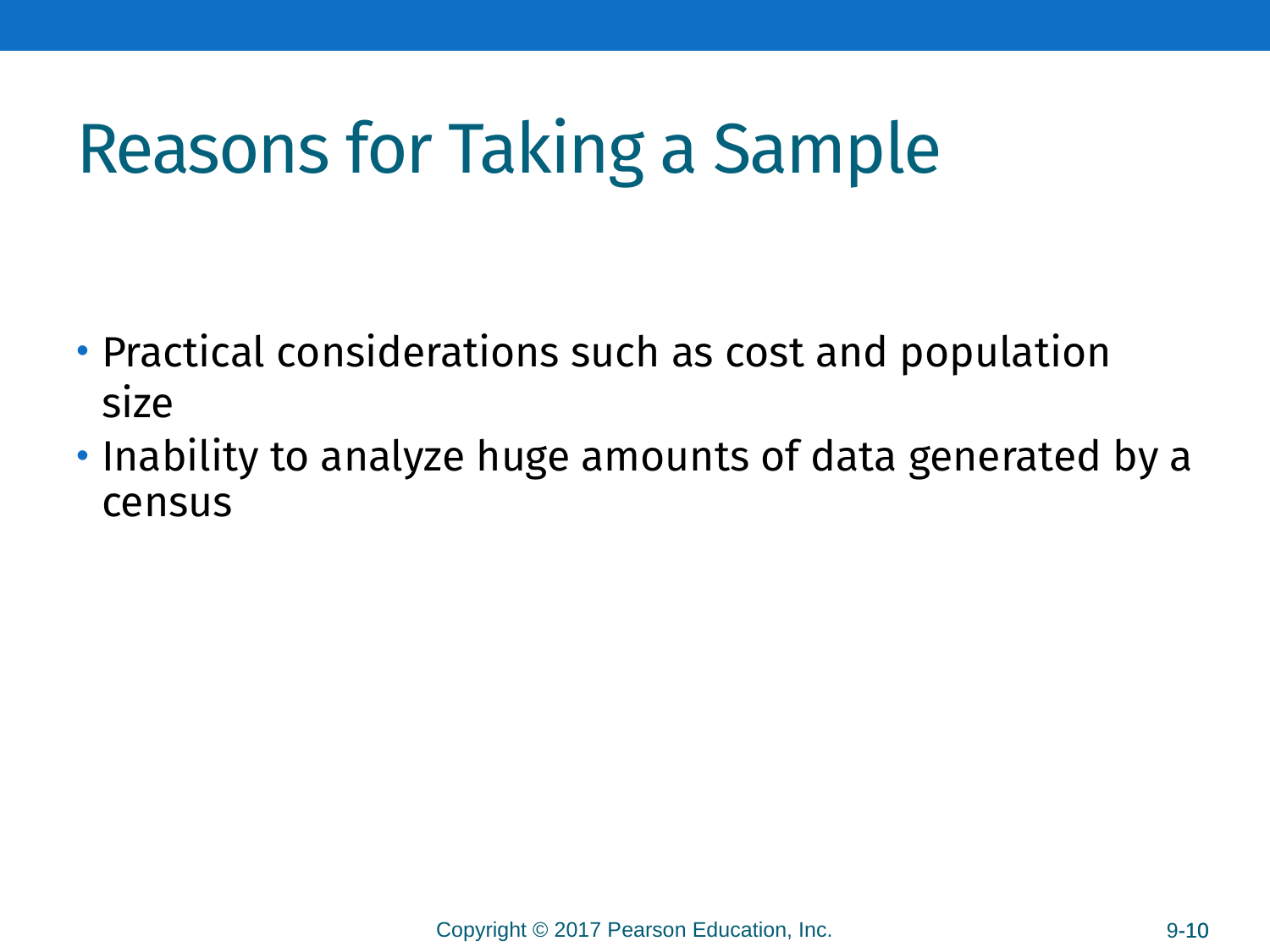

# Reasons for Taking a Sample
Practical considerations such as cost and population size
Inability to analyze huge amounts of data generated by a census